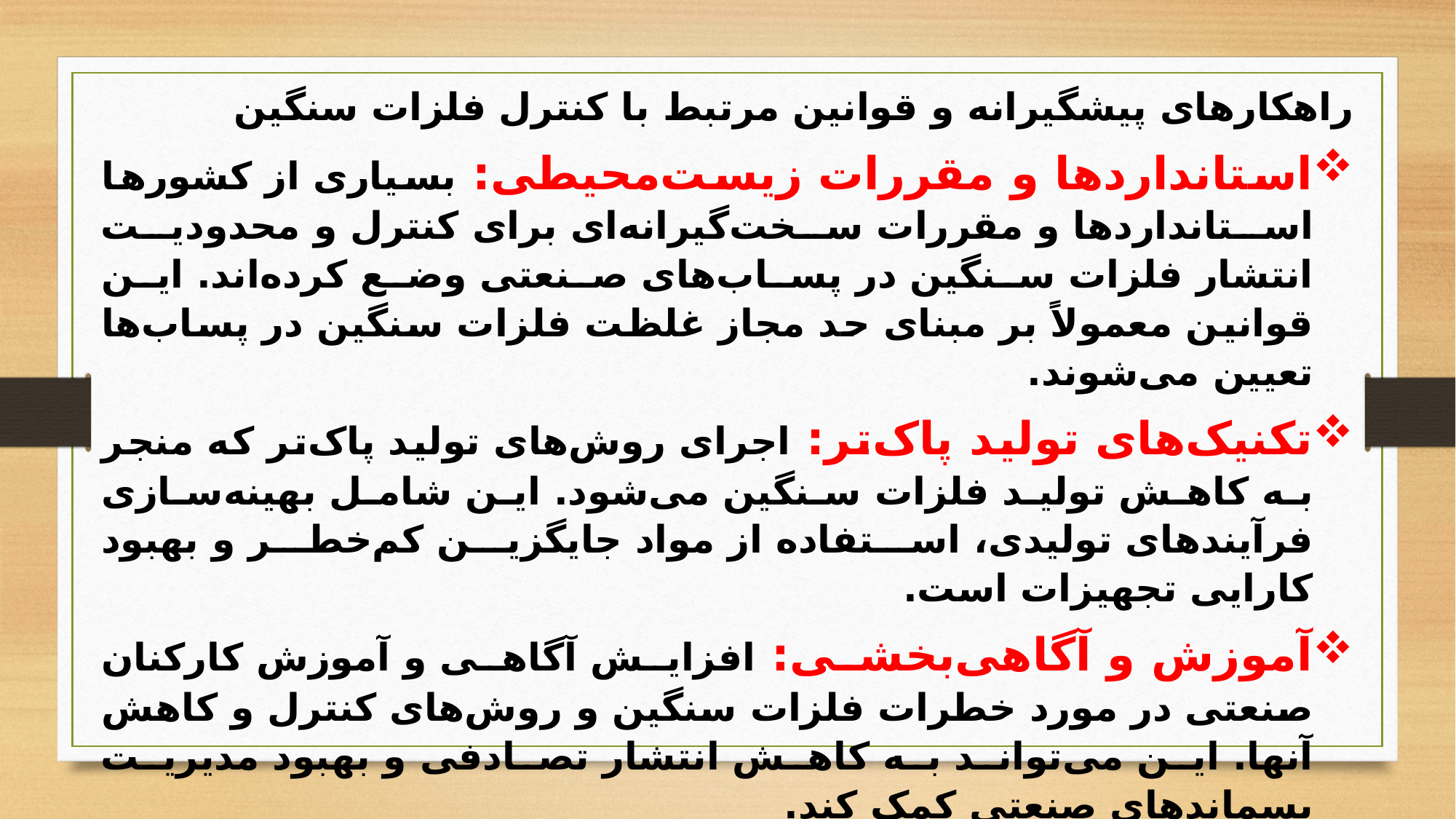

راهکارهای پیشگیرانه و قوانین مرتبط با کنترل فلزات سنگین
استانداردها و مقررات زیست‌محیطی: بسیاری از کشورها استانداردها و مقررات سخت‌گیرانه‌ای برای کنترل و محدودیت انتشار فلزات سنگین در پساب‌های صنعتی وضع کرده‌اند. این قوانین معمولاً بر مبنای حد مجاز غلظت فلزات سنگین در پساب‌ها تعیین می‌شوند.
تکنیک‌های تولید پاک‌تر: اجرای روش‌های تولید پاک‌تر که منجر به کاهش تولید فلزات سنگین می‌شود. این شامل بهینه‌سازی فرآیندهای تولیدی، استفاده از مواد جایگزین کم‌خطر و بهبود کارایی تجهیزات است.
آموزش و آگاهی‌بخشی: افزایش آگاهی و آموزش کارکنان صنعتی در مورد خطرات فلزات سنگین و روش‌های کنترل و کاهش آنها. این می‌تواند به کاهش انتشار تصادفی و بهبود مدیریت پسماندهای صنعتی کمک کند.